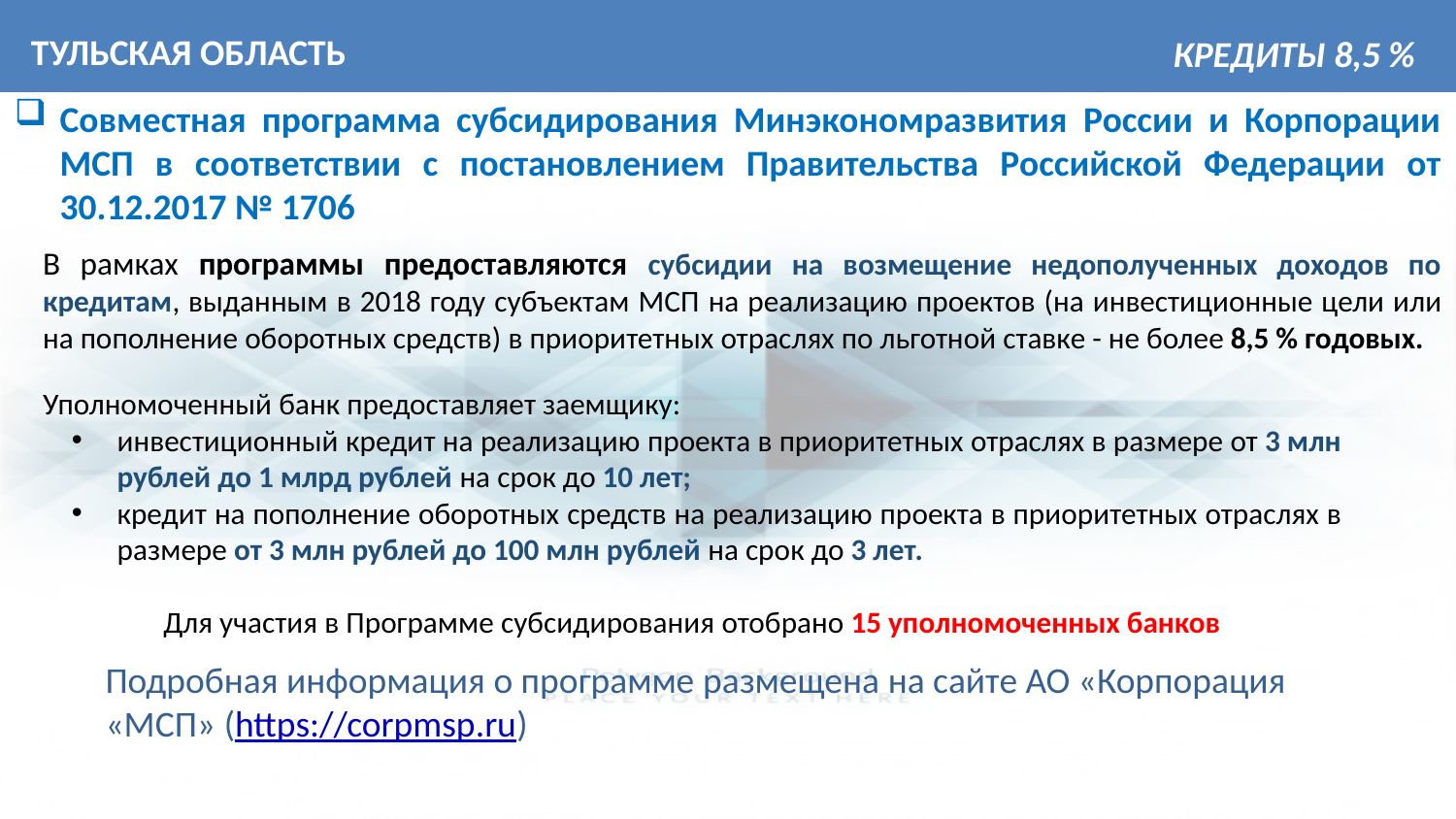

ТУЛЬСКАЯ ОБЛАСТЬ
КРЕДИТЫ 8,5 %
Совместная программа субсидирования Минэкономразвития России и Корпорации МСП в соответствии с постановлением Правительства Российской Федерации от 30.12.2017 № 1706
В рамках программы предоставляются субсидии на возмещение недополученных доходов по кредитам, выданным в 2018 году субъектам МСП на реализацию проектов (на инвестиционные цели или на пополнение оборотных средств) в приоритетных отраслях по льготной ставке - не более 8,5 % годовых.
Уполномоченный банк предоставляет заемщику:
инвестиционный кредит на реализацию проекта в приоритетных отраслях в размере от 3 млн рублей до 1 млрд рублей на срок до 10 лет;
кредит на пополнение оборотных средств на реализацию проекта в приоритетных отраслях в размере от 3 млн рублей до 100 млн рублей на срок до 3 лет.

Для участия в Программе субсидирования отобрано 15 уполномоченных банков
Подробная информация о программе размещена на сайте АО «Корпорация «МСП» (https://corpmsp.ru)